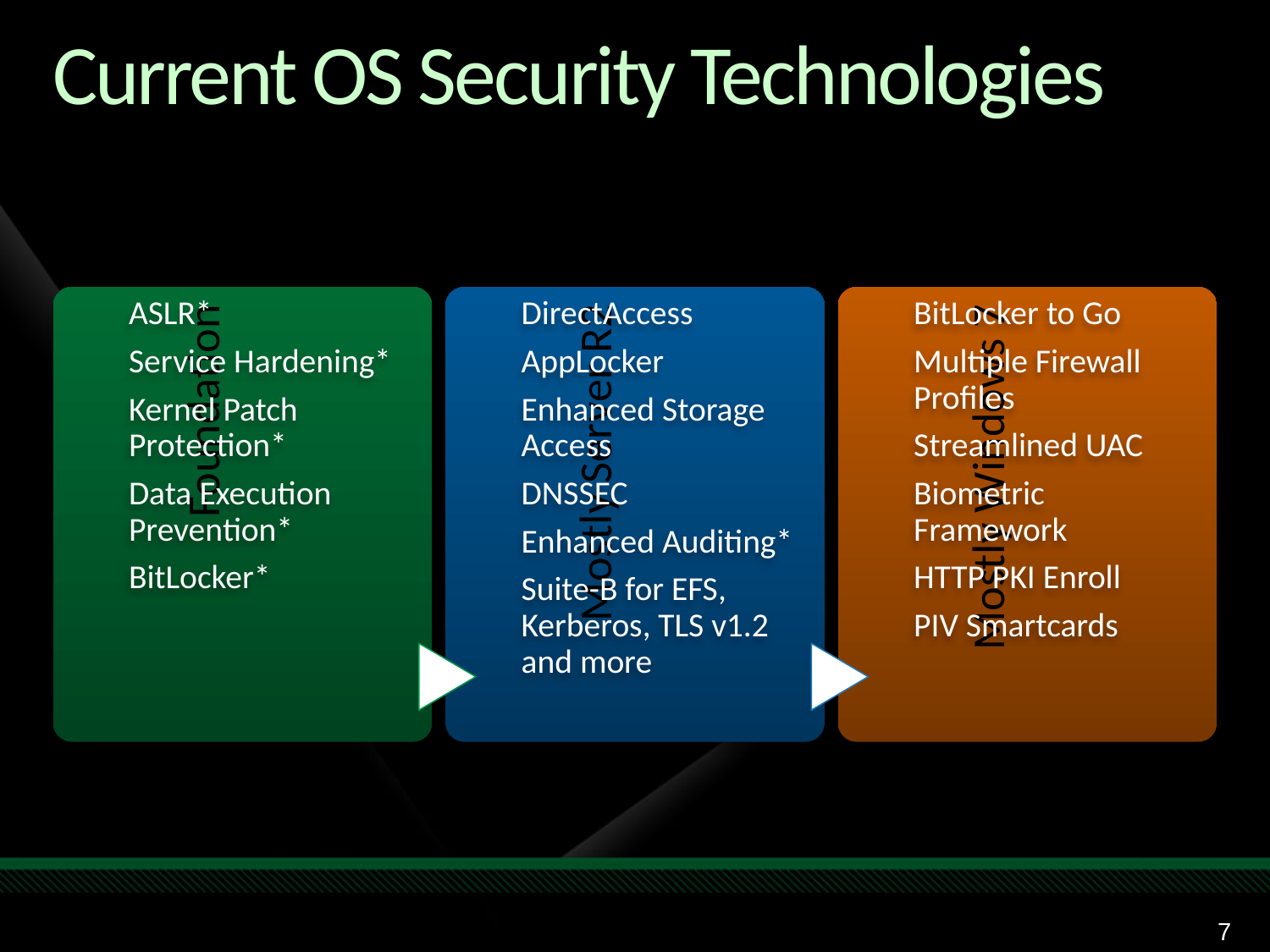

# Current OS Security Technologies
Foundation
ASLR*
Service Hardening*
Kernel Patch Protection*
Data Execution Prevention*
BitLocker*
Mostly Server R2
DirectAccess
AppLocker
Enhanced Storage Access
DNSSEC
Enhanced Auditing*
Suite-B for EFS, Kerberos, TLS v1.2 and more
 Mostly Windows 7
BitLocker to Go
Multiple Firewall Profiles
Streamlined UAC
Biometric Framework
HTTP PKI Enroll
PIV Smartcards